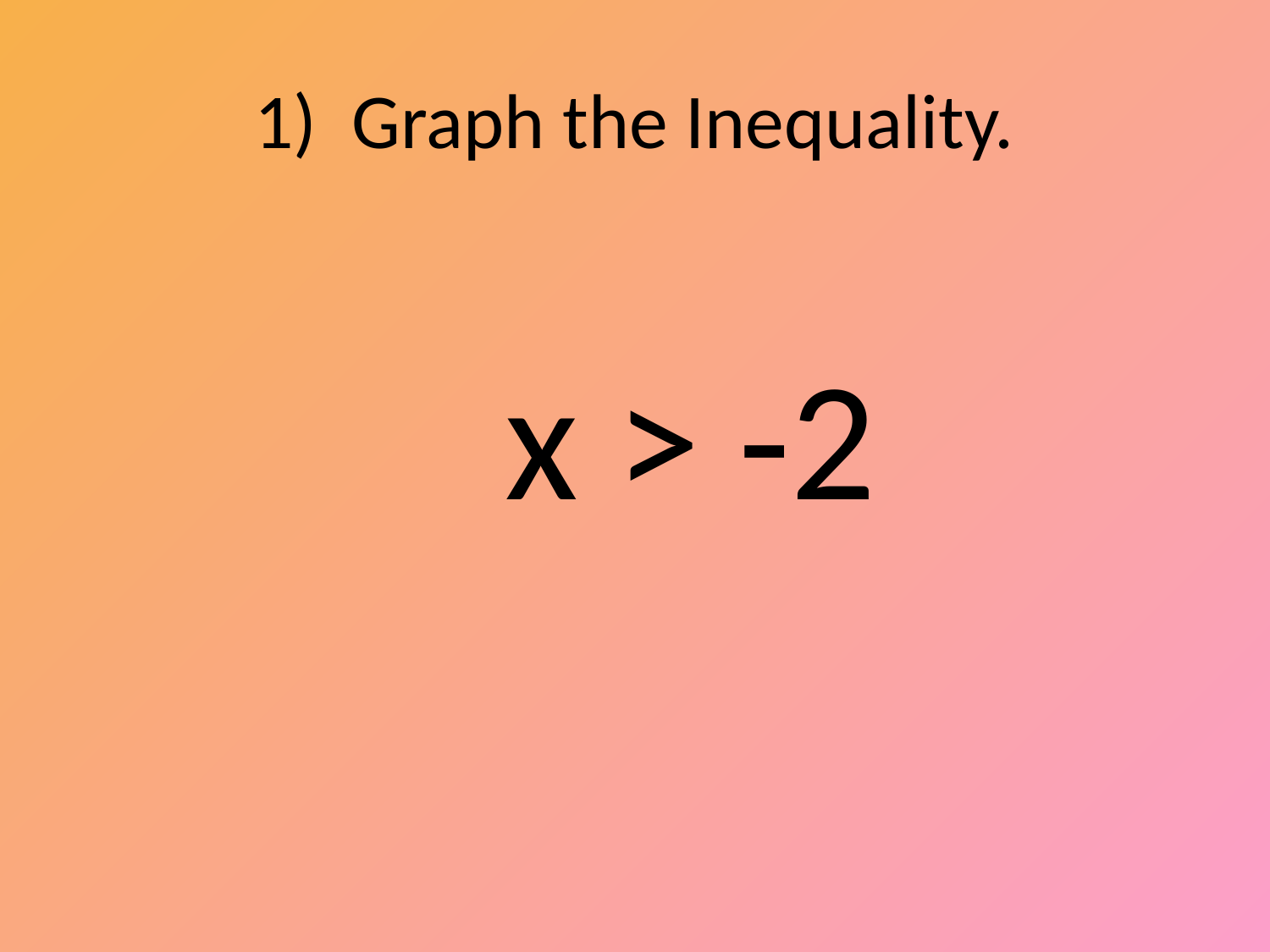

# 1)  Graph the Inequality.

				x > -2